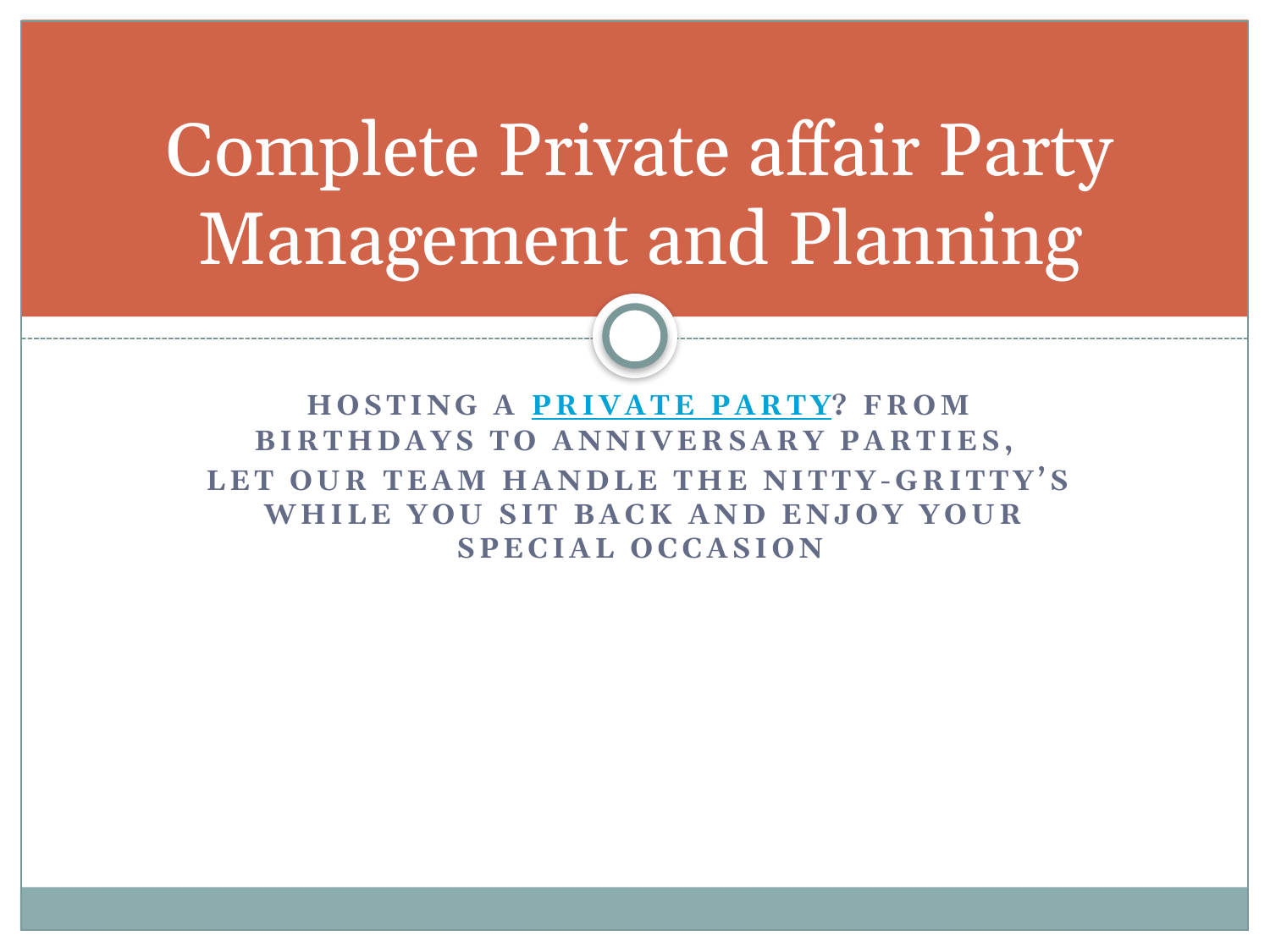

# Complete Private affair Party Management and Planning
Hosting a Private Party? From Birthdays to Anniversary Parties,
Let our Team Handle the Nitty-Gritty’s  While you Sit Back and Enjoy Your Special Occasion